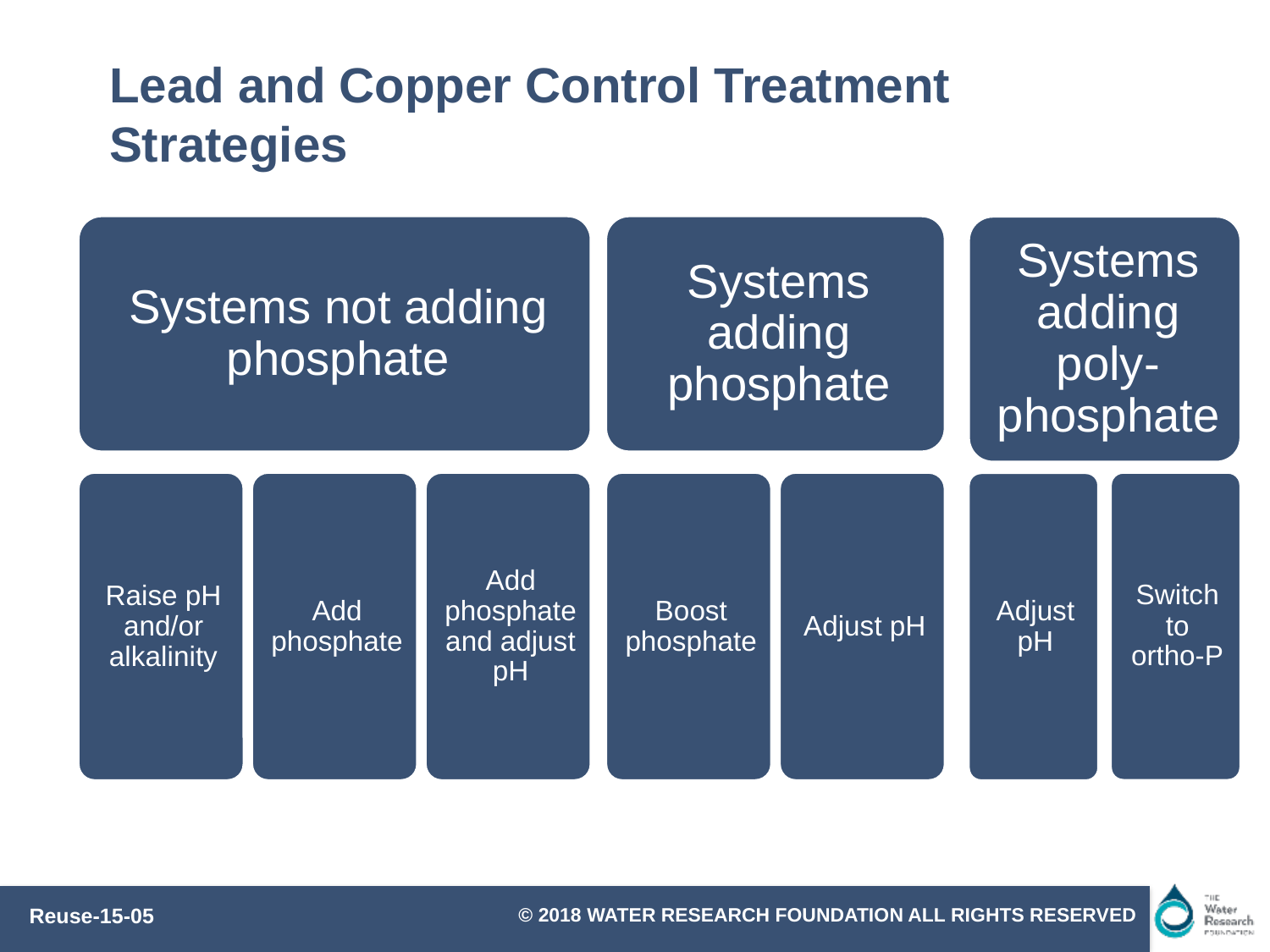

Systems not adding phosphate
Raise pH and/or alkalinity
Add phosphate
Add phosphate and adjust pH
Systems adding phosphate
Boost phosphate
Adjust pH
# Lead and Copper Control Treatment Strategies
Systems adding poly-phosphate
Adjust pH
Switch to ortho-P